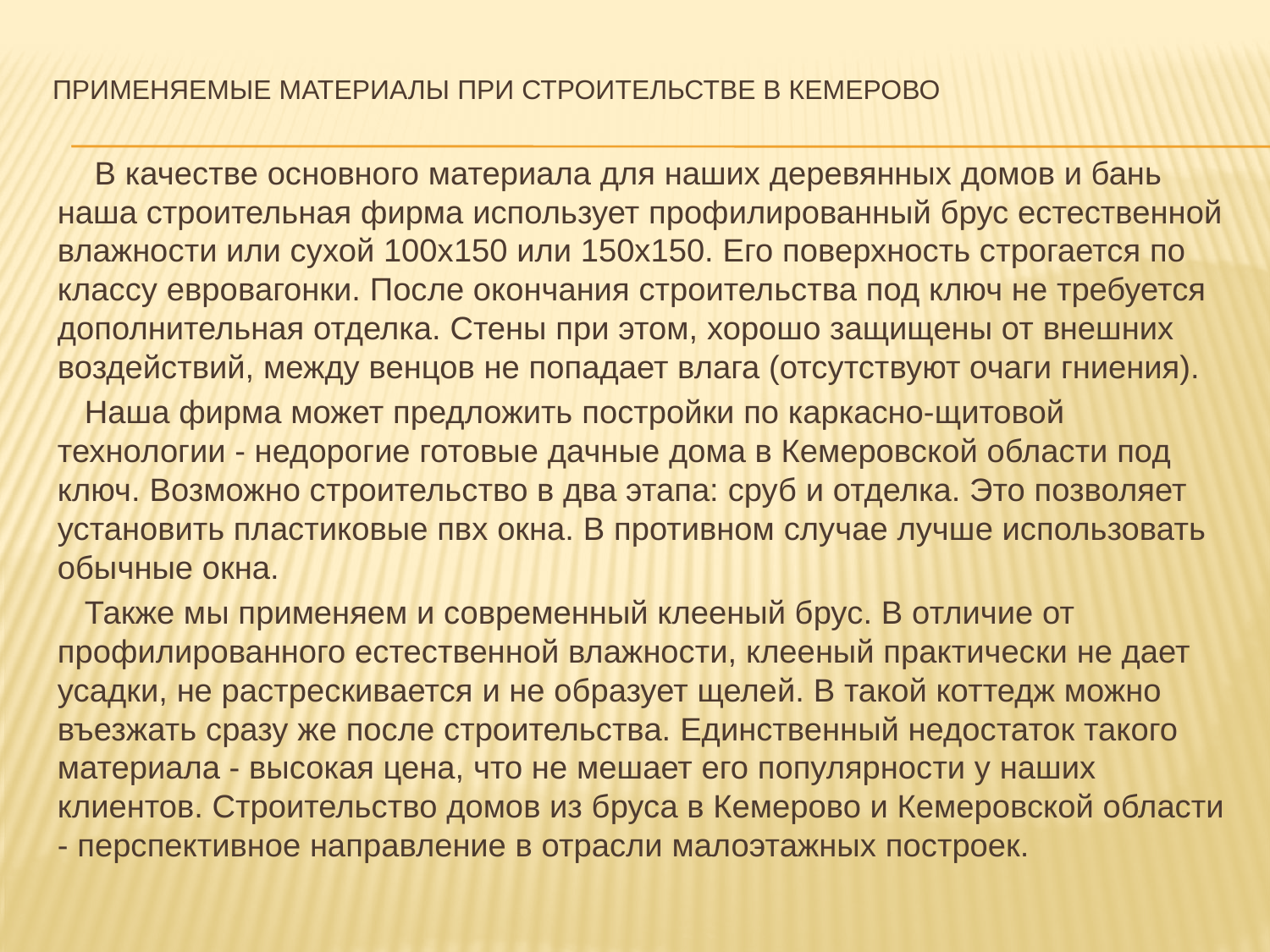

# Применяемые материалы при строительстве в Кемерово
       В качестве основного материала для наших деревянных домов и бань наша строительная фирма использует профилированный брус естественной влажности или сухой 100х150 или 150х150. Его поверхность строгается по классу евровагонки. После окончания строительства под ключ не требуется дополнительная отделка. Стены при этом, хорошо защищены от внешних воздействий, между венцов не попадает влага (отсутствуют очаги гниения).
   Наша фирма может предложить постройки по каркасно-щитовой технологии - недорогие готовые дачные дома в Кемеровской области под ключ. Возможно строительство в два этапа: сруб и отделка. Это позволяет установить пластиковые пвх окна. В противном случае лучше использовать обычные окна.
   Также мы применяем и современный клееный брус. В отличие от профилированного естественной влажности, клееный практически не дает усадки, не растрескивается и не образует щелей. В такой коттедж можно въезжать сразу же после строительства. Единственный недостаток такого материала - высокая цена, что не мешает его популярности у наших клиентов. Строительство домов из бруса в Кемерово и Кемеровской области - перспективное направление в отрасли малоэтажных построек.